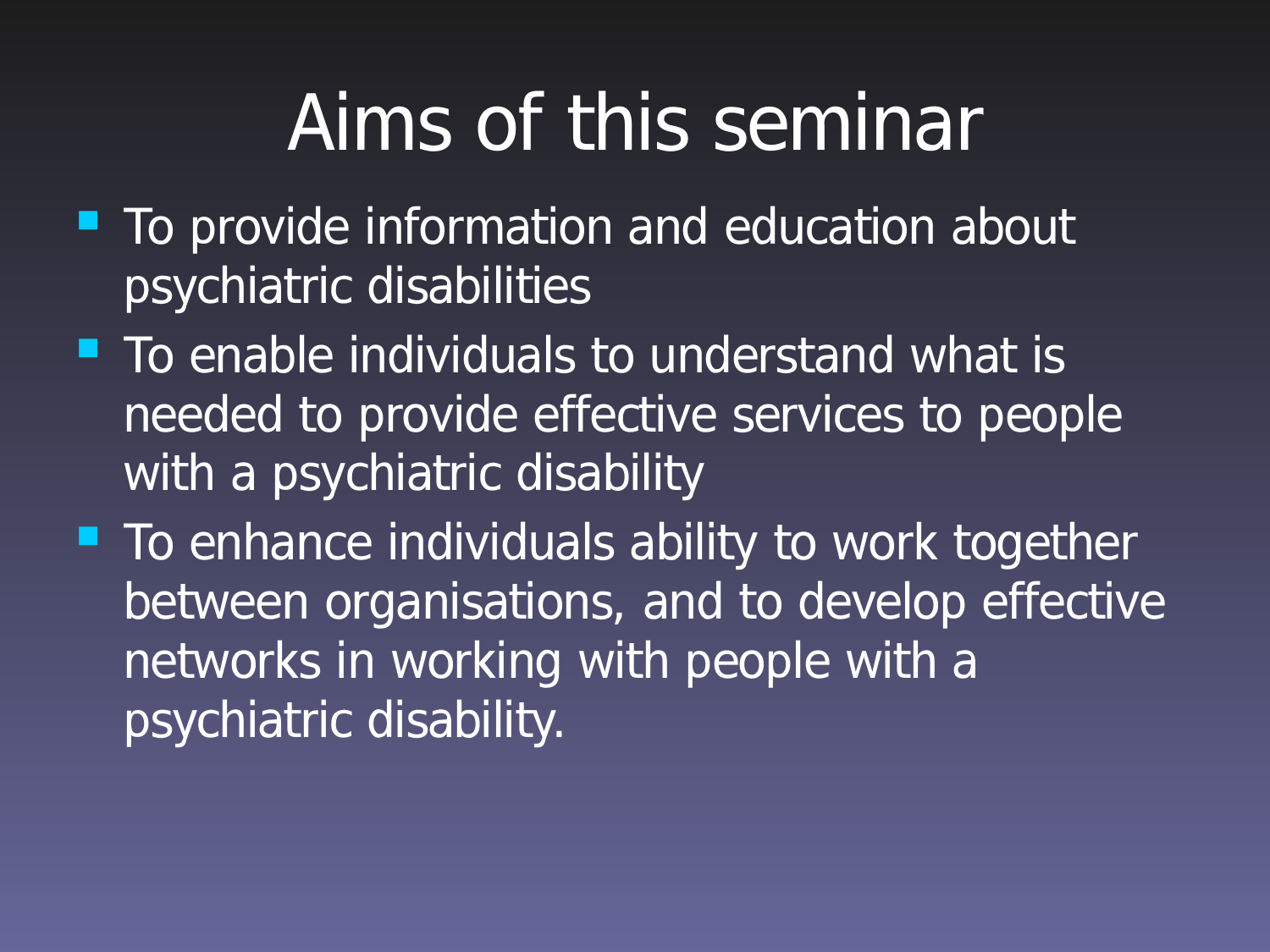

# Aims of this seminar
To provide information and education about psychiatric disabilities
To enable individuals to understand what is needed to provide effective services to people with a psychiatric disability
To enhance individuals ability to work together between organisations, and to develop effective networks in working with people with a psychiatric disability.